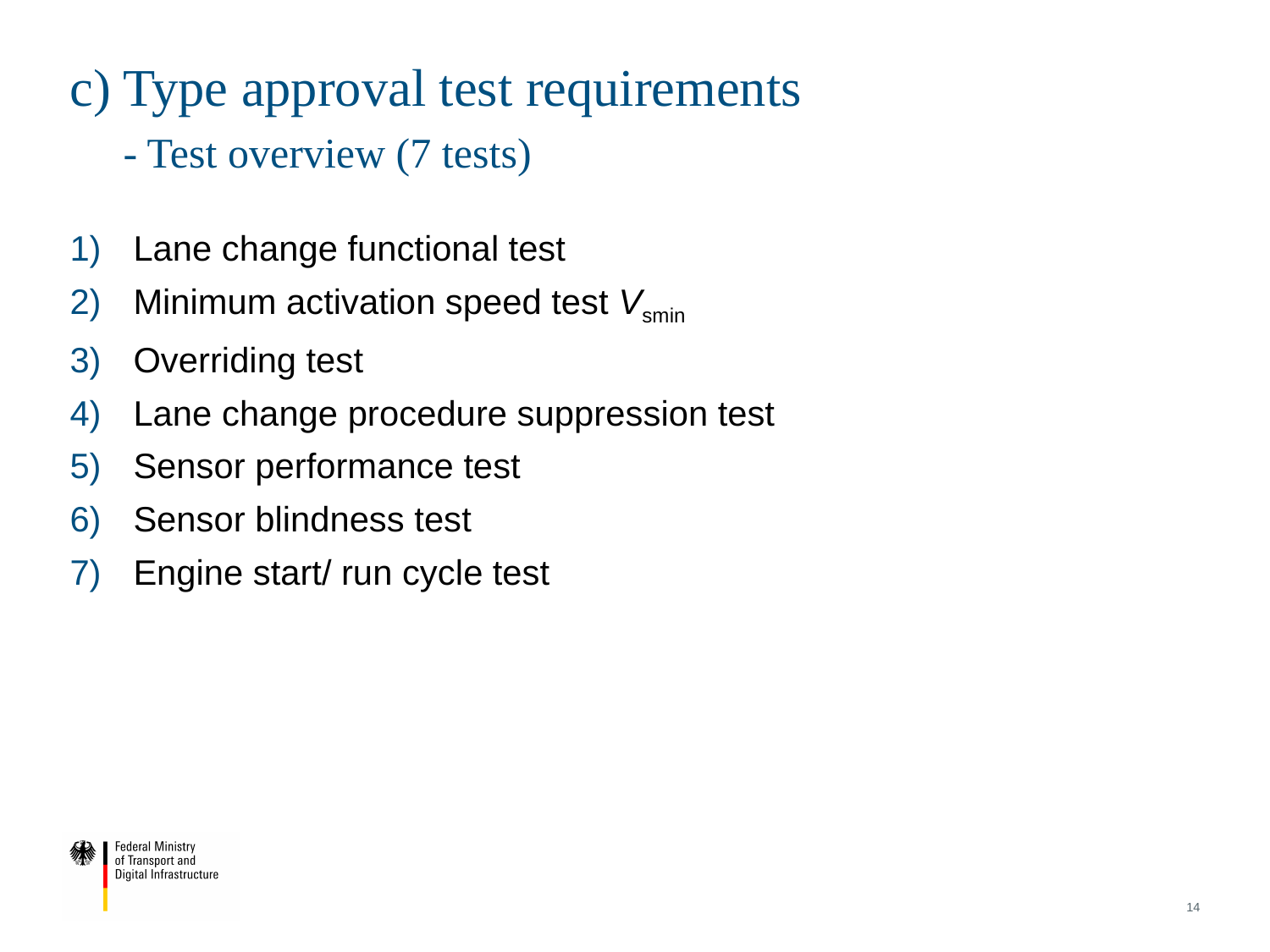

# c) Type approval test requirements - Test overview (7 tests)
Lane change functional test
Minimum activation speed test Vsmin
Overriding test
Lane change procedure suppression test
Sensor performance test
Sensor blindness test
Engine start/ run cycle test

14